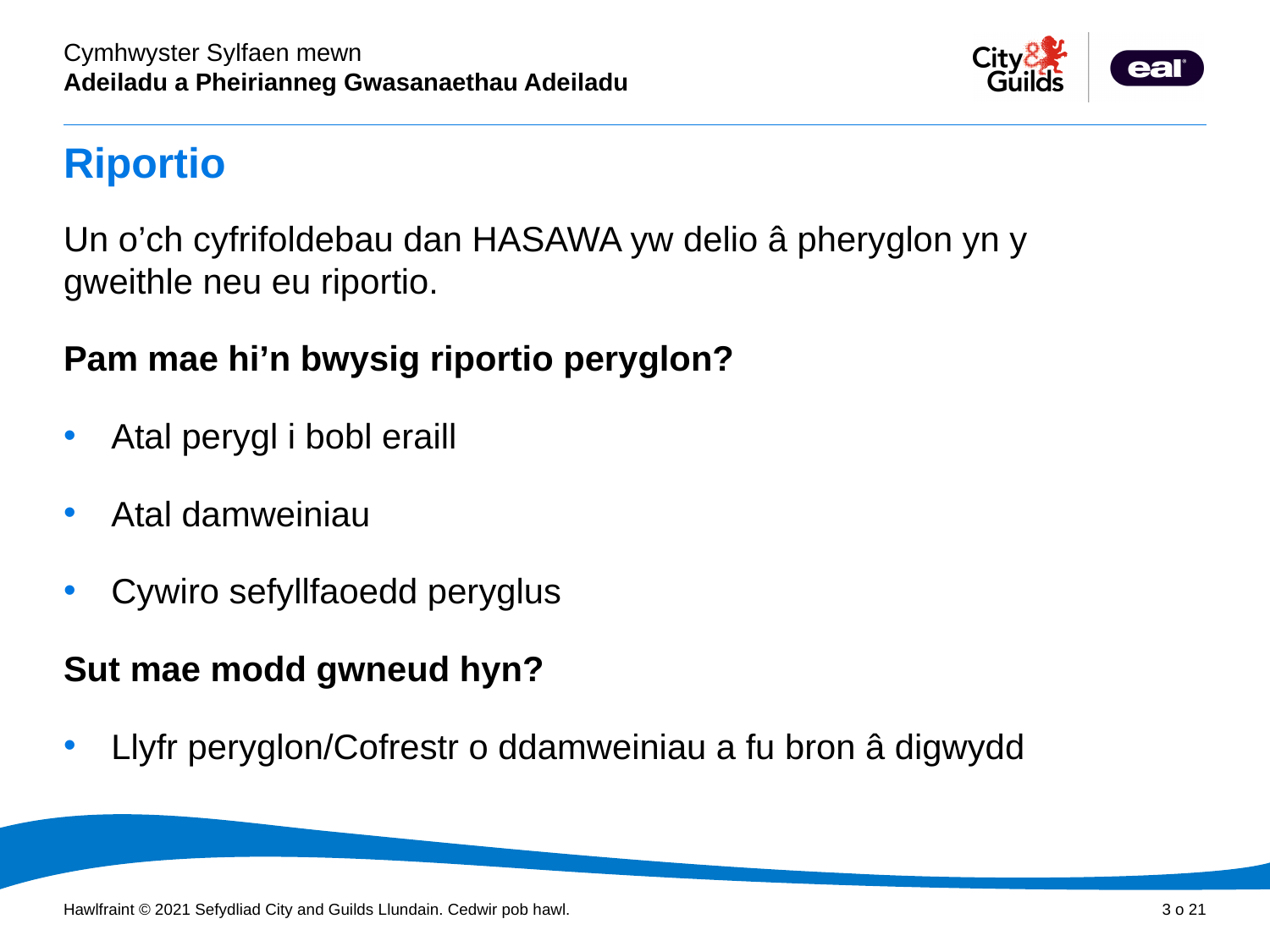

# Riportio
Un o’ch cyfrifoldebau dan HASAWA yw delio â pheryglon yn y gweithle neu eu riportio.
Pam mae hi’n bwysig riportio peryglon?
Atal perygl i bobl eraill
Atal damweiniau
Cywiro sefyllfaoedd peryglus
Sut mae modd gwneud hyn?
Llyfr peryglon/Cofrestr o ddamweiniau a fu bron â digwydd